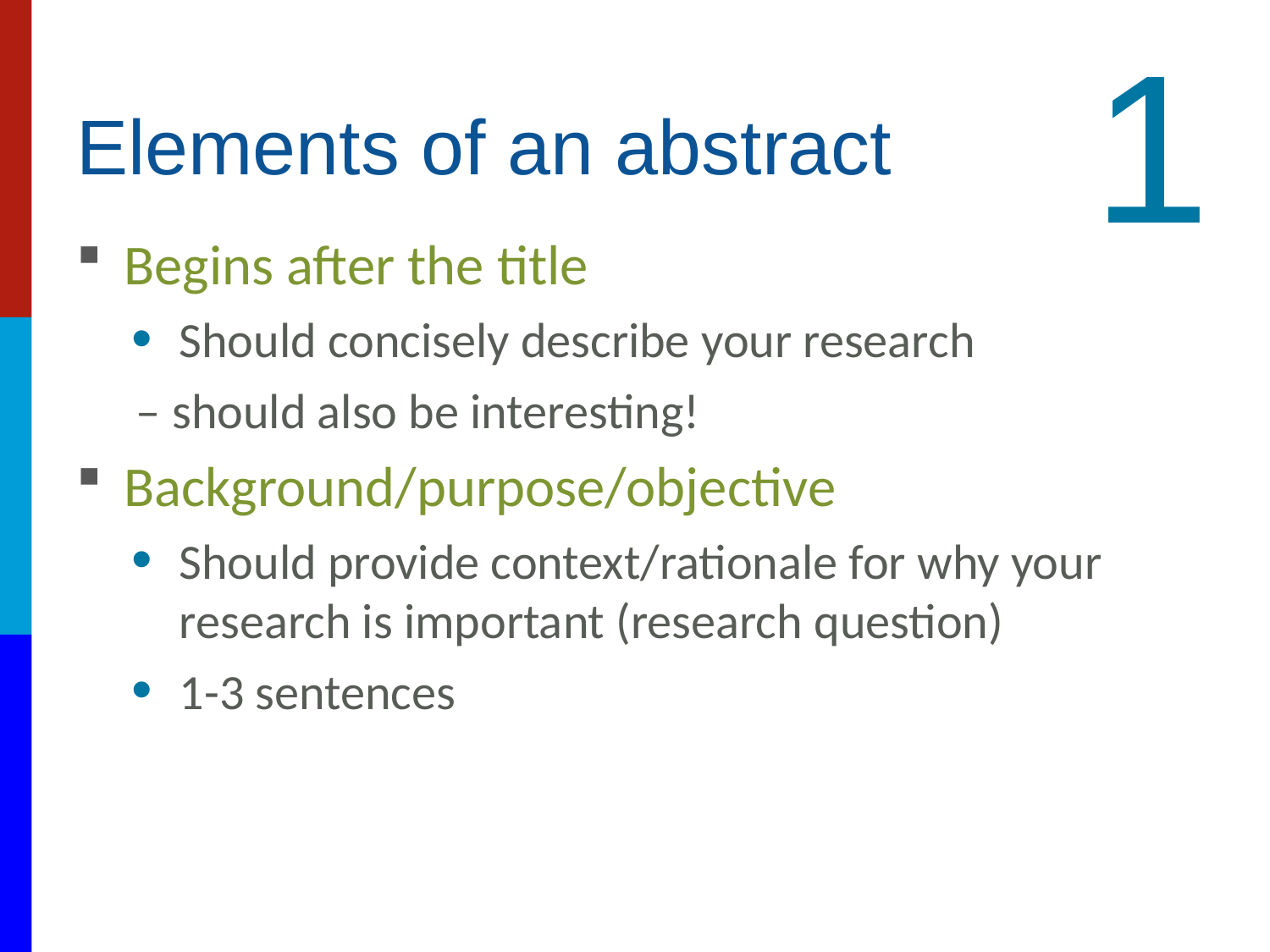

1
# Elements of an abstract
Begins after the title
Should concisely describe your research
    – should also be interesting!
Background/purpose/objective
Should provide context/rationale for why your research is important (research question)
1-3 sentences